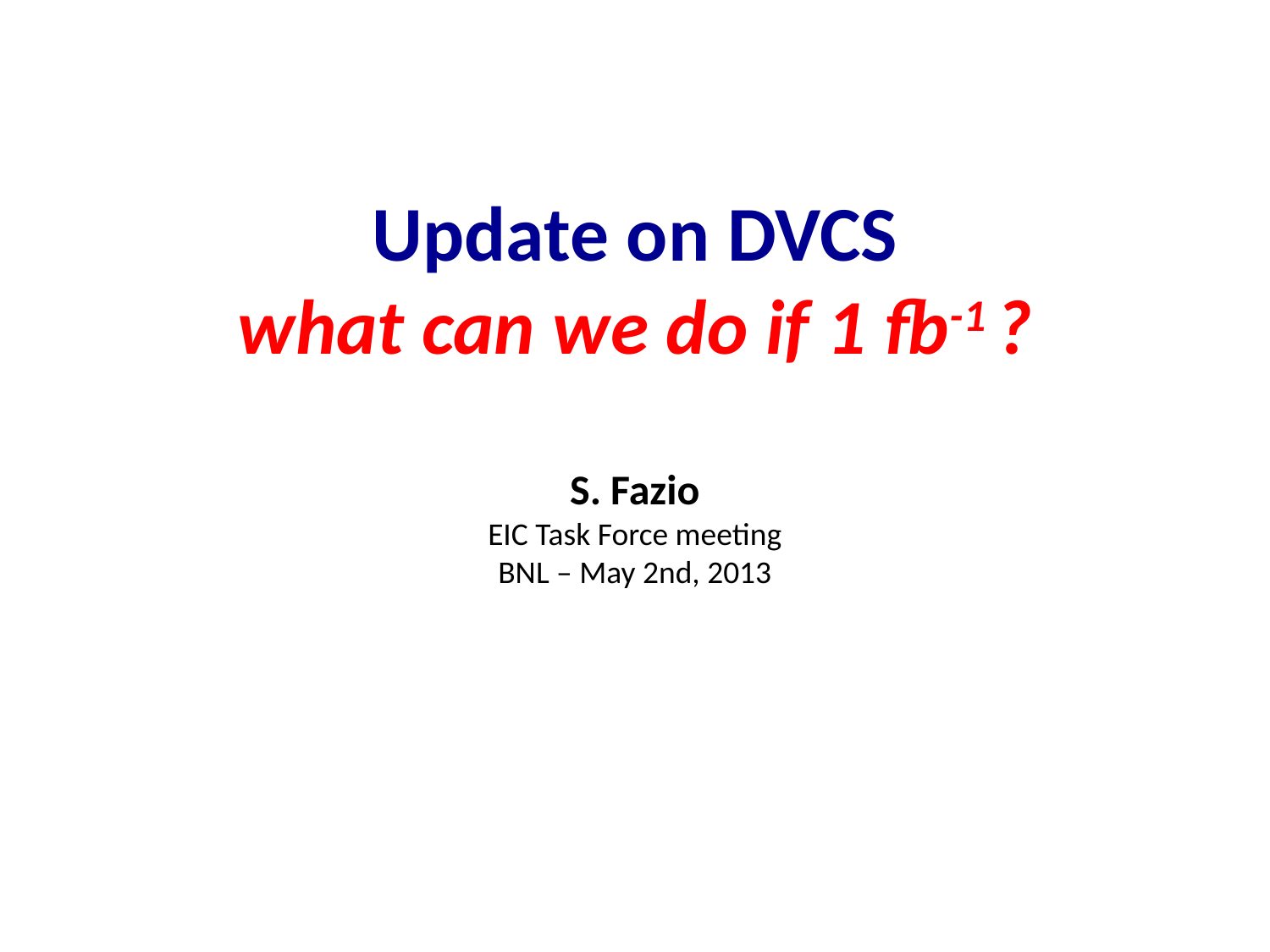

# Update on DVCS what can we do if 1 fb-1 ? S. Fazio EIC Task Force meeting BNL – May 2nd, 2013